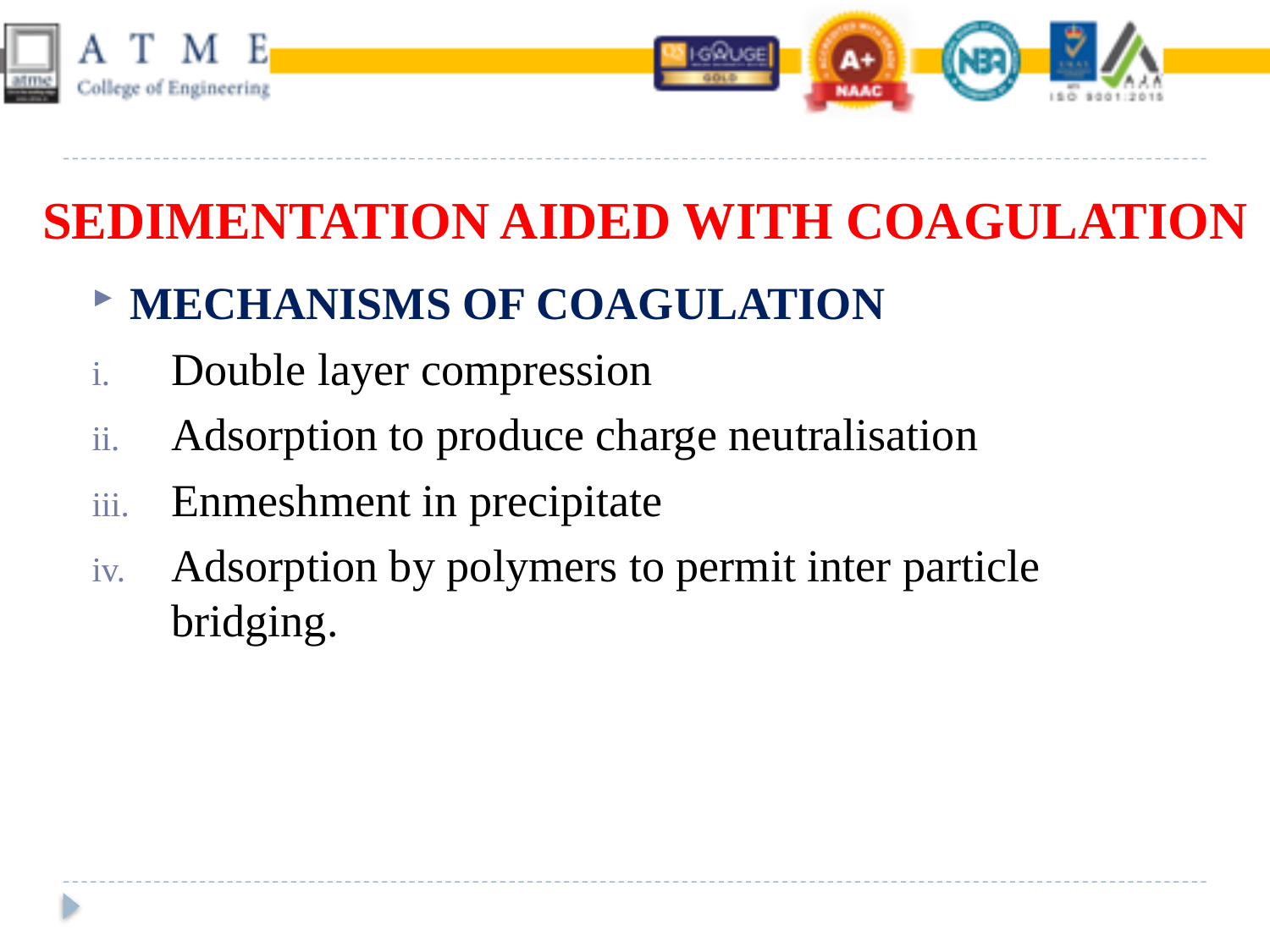

# SEDIMENTATION AIDED WITH COAGULATION
MECHANISMS OF COAGULATION
Double layer compression
Adsorption to produce charge neutralisation
Enmeshment in precipitate
Adsorption by polymers to permit inter particle bridging.